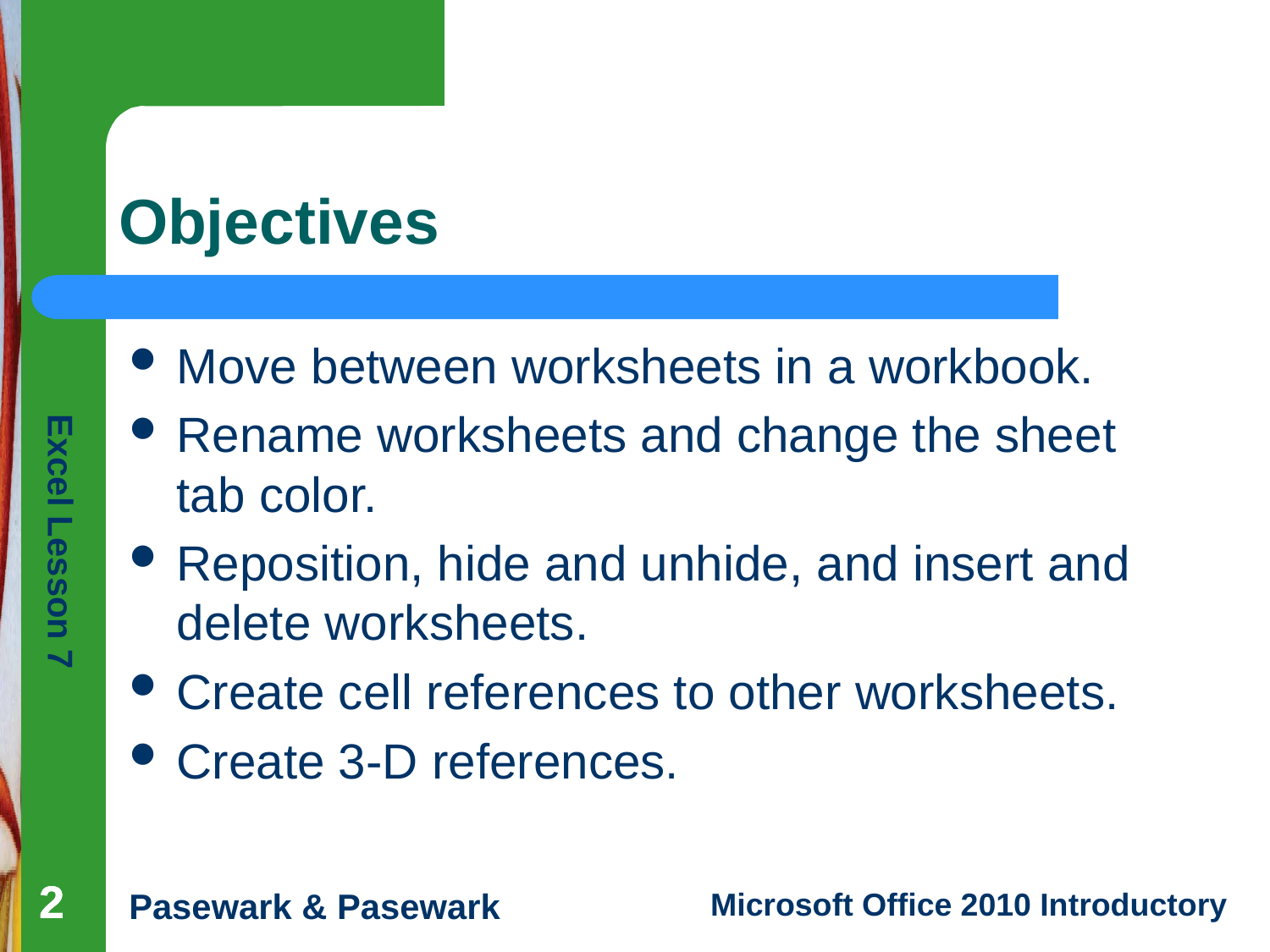

# Objectives
Move between worksheets in a workbook.
Rename worksheets and change the sheet tab color.
Reposition, hide and unhide, and insert and delete worksheets.
Create cell references to other worksheets.
Create 3-D references.
2
2
2